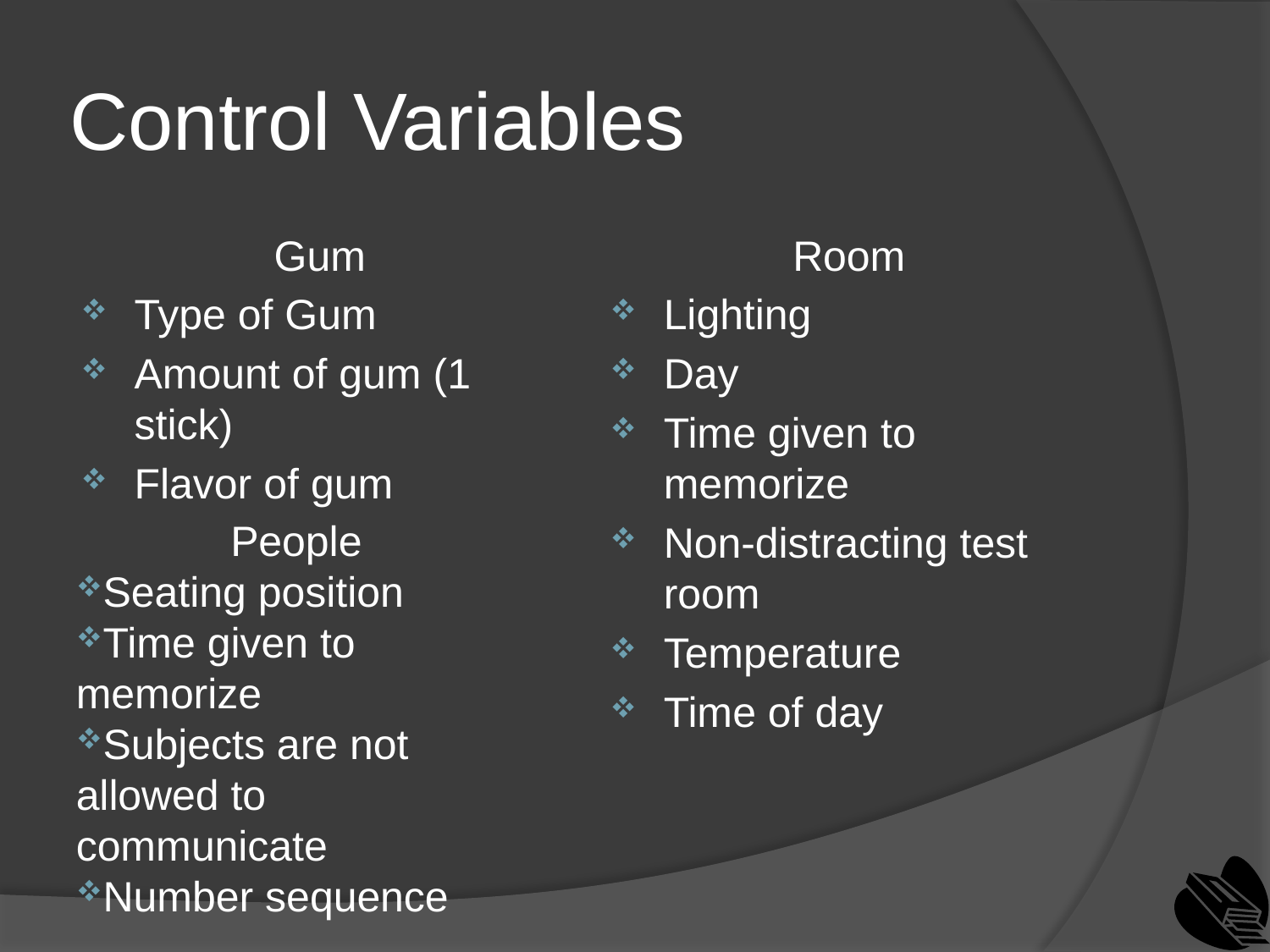

# Control Variables
Room
Lighting
Day
Time given to memorize
Non-distracting test room
Temperature
Time of day
Gum
Type of Gum
Amount of gum (1 stick)
Flavor of gum

People
Seating position
Time given to  memorize
Subjects are not allowed to communicate
Number sequence